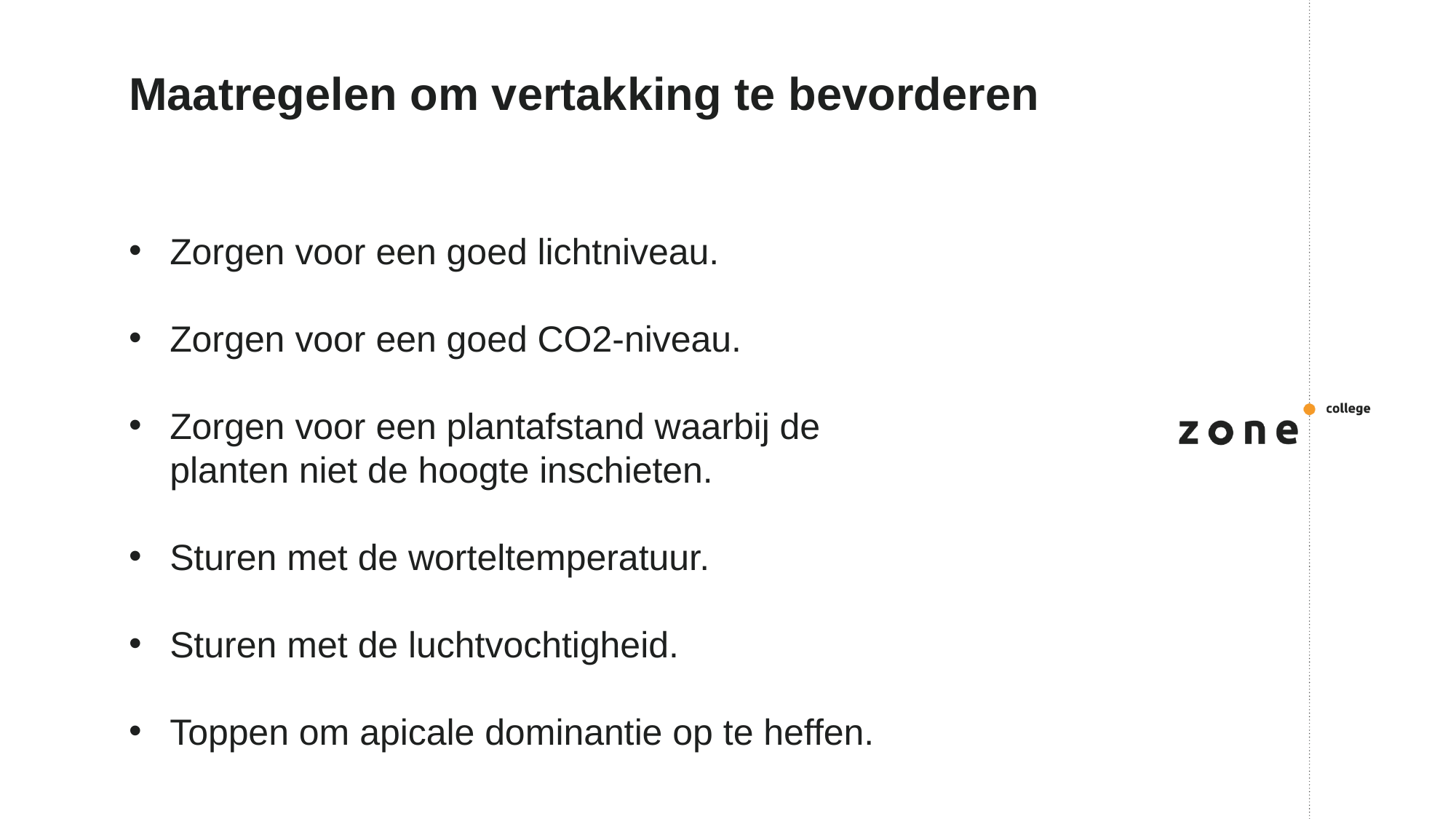

# Maatregelen om vertakking te bevorderen
Zorgen voor een goed lichtniveau.

Zorgen voor een goed CO2-niveau.

Zorgen voor een plantafstand waarbij de planten niet de hoogte inschieten.

Sturen met de worteltemperatuur.

Sturen met de luchtvochtigheid.

Toppen om apicale dominantie op te heffen.